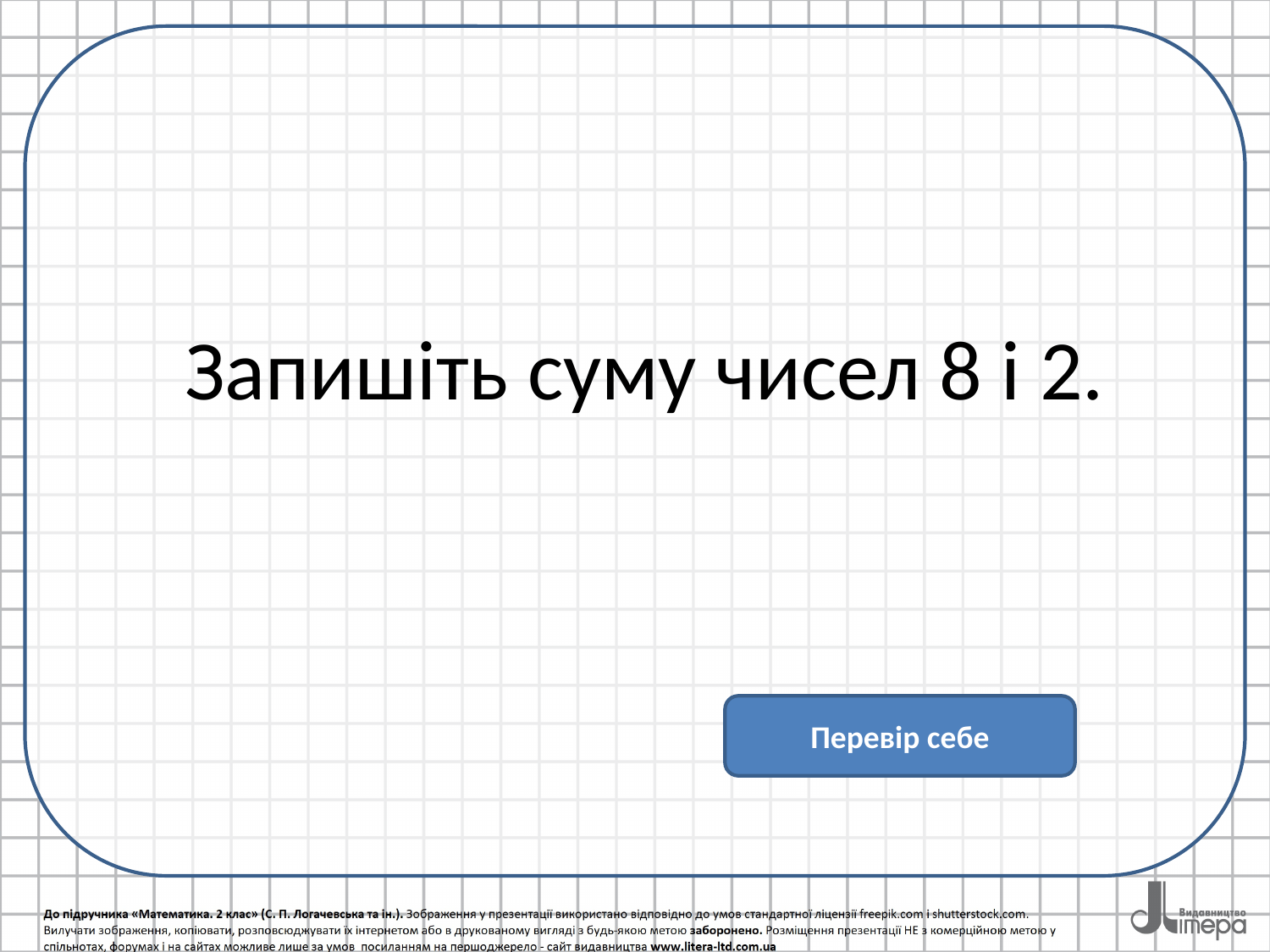

# Запишіть суму чисел 8 і 2.
Перевір себе